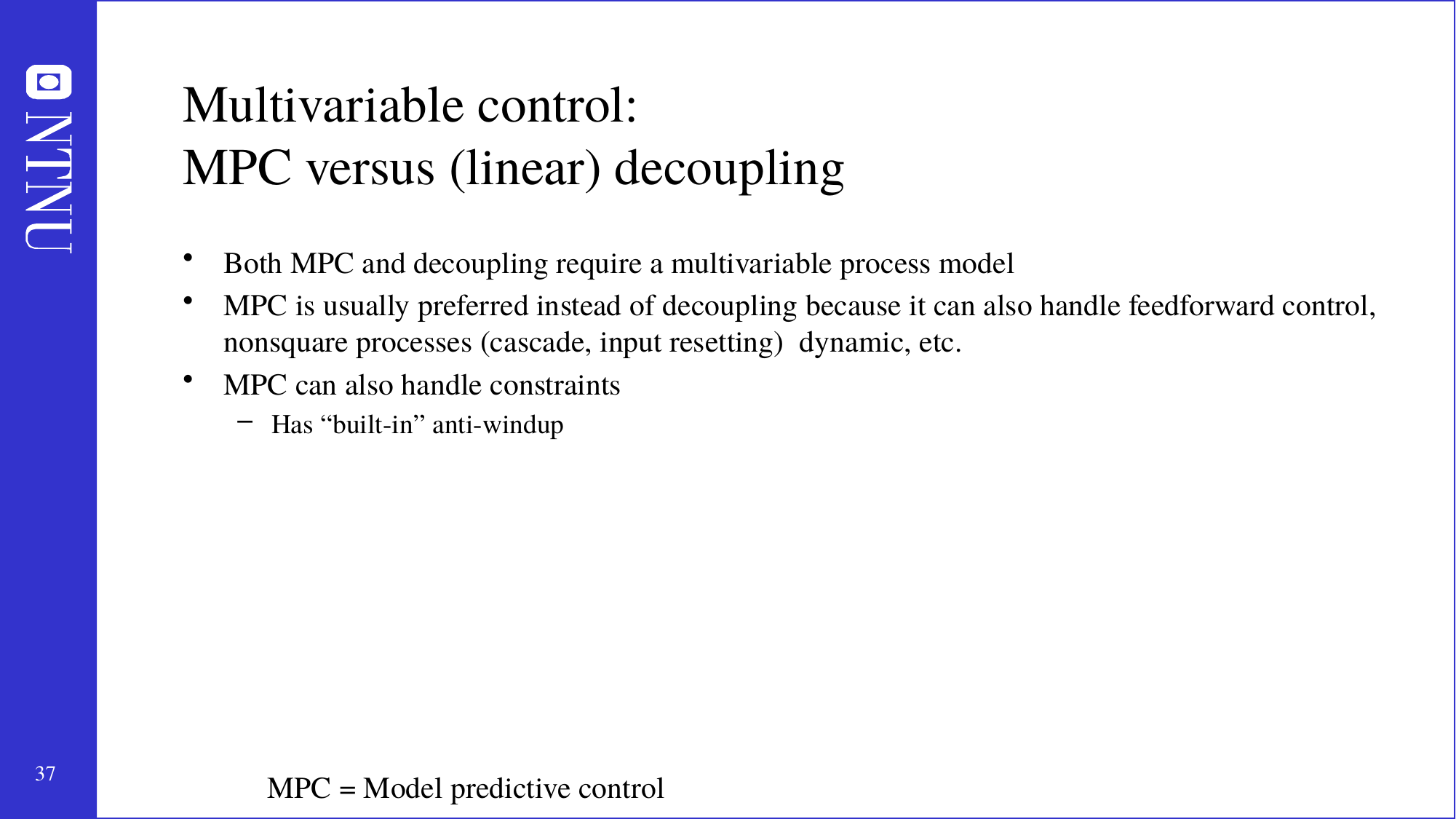

# Multivariable control: MPC versus (linear) decoupling
Both MPC and decoupling require a multivariable process model
MPC is usually preferred instead of decoupling because it can also handle feedforward control, nonsquare processes (cascade, input resetting)  dynamic, etc.
MPC can also handle constraints
Has “built-in” anti-windup

MPC = Model predictive control